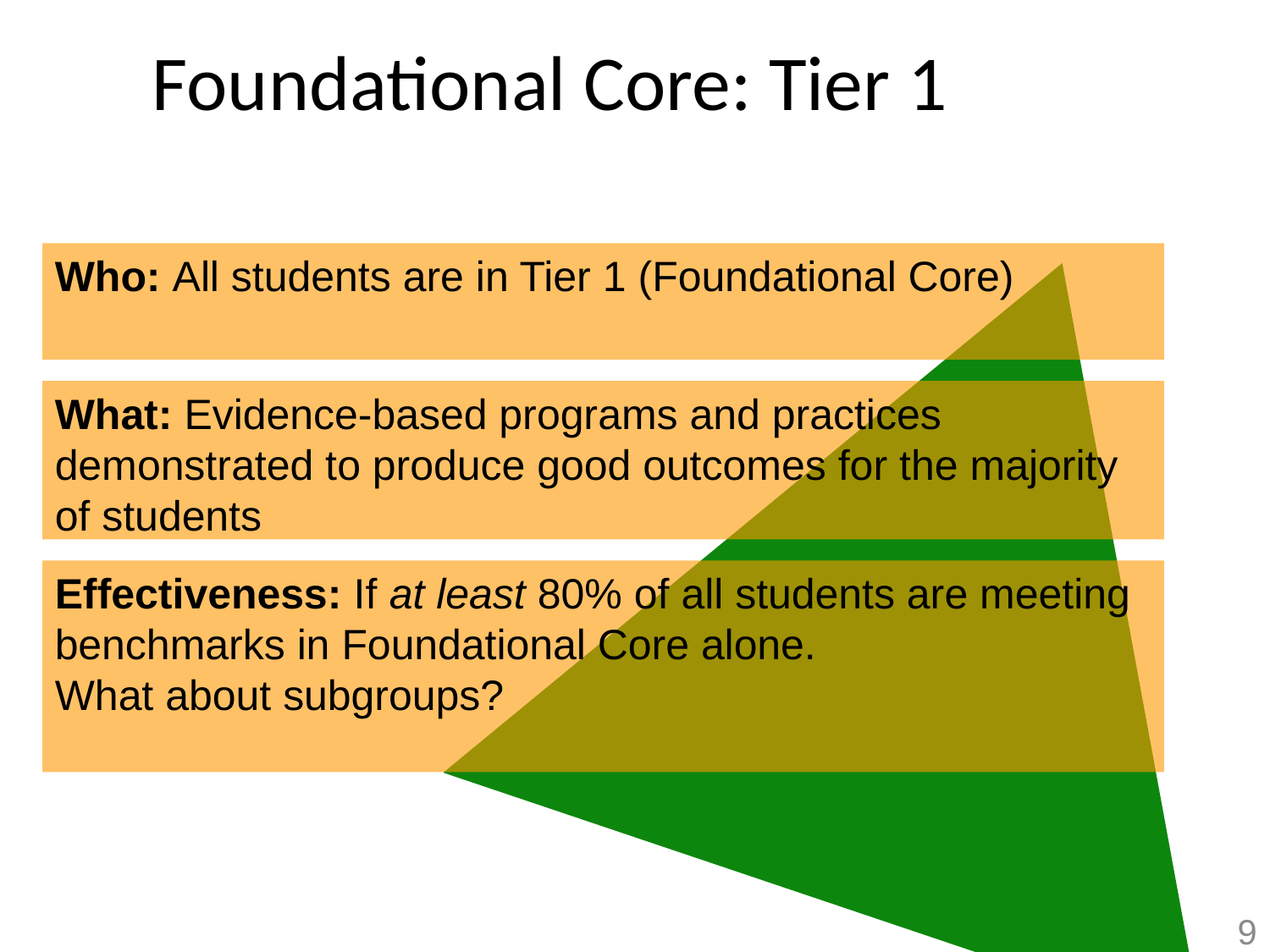

# Foundational Core: Tier 1
Who: All students are in Tier 1 (Foundational Core)

What: Evidence-based programs and practices demonstrated to produce good outcomes for the majority of students
Effectiveness: If at least 80% of all students are meeting benchmarks in Foundational Core alone.
What about subgroups?

9